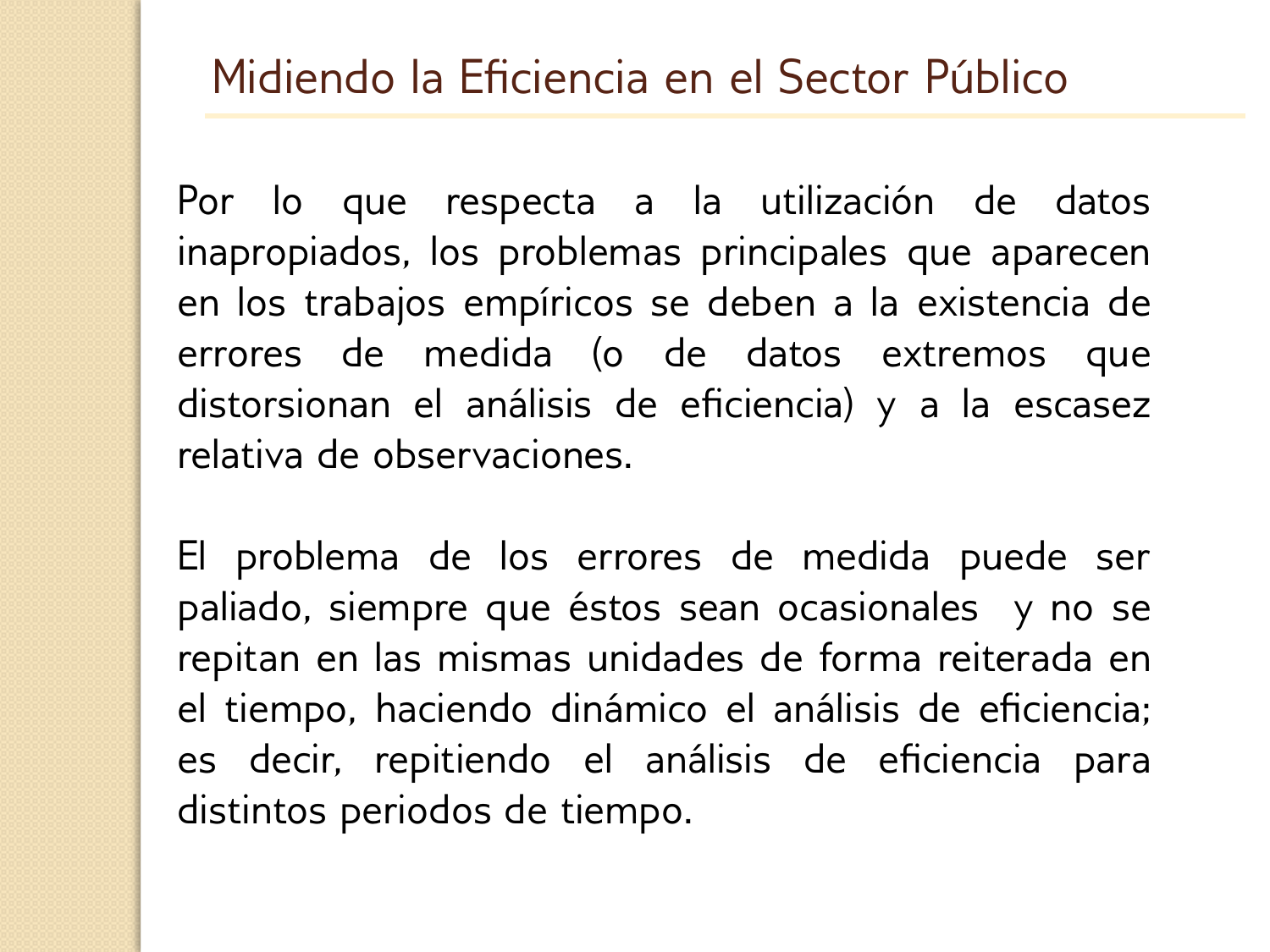

Midiendo la Eficiencia en el Sector Público
Por lo que respecta a la utilización de datos inapropiados, los problemas principales que aparecen en los trabajos empíricos se deben a la existencia de errores de medida (o de datos extremos que distorsionan el análisis de eficiencia) y a la escasez relativa de observaciones.

El problema de los errores de medida puede ser paliado, siempre que éstos sean ocasionales  y no se repitan en las mismas unidades de forma reiterada en el tiempo, haciendo dinámico el análisis de eficiencia; es decir, repitiendo el análisis de eficiencia para distintos periodos de tiempo.